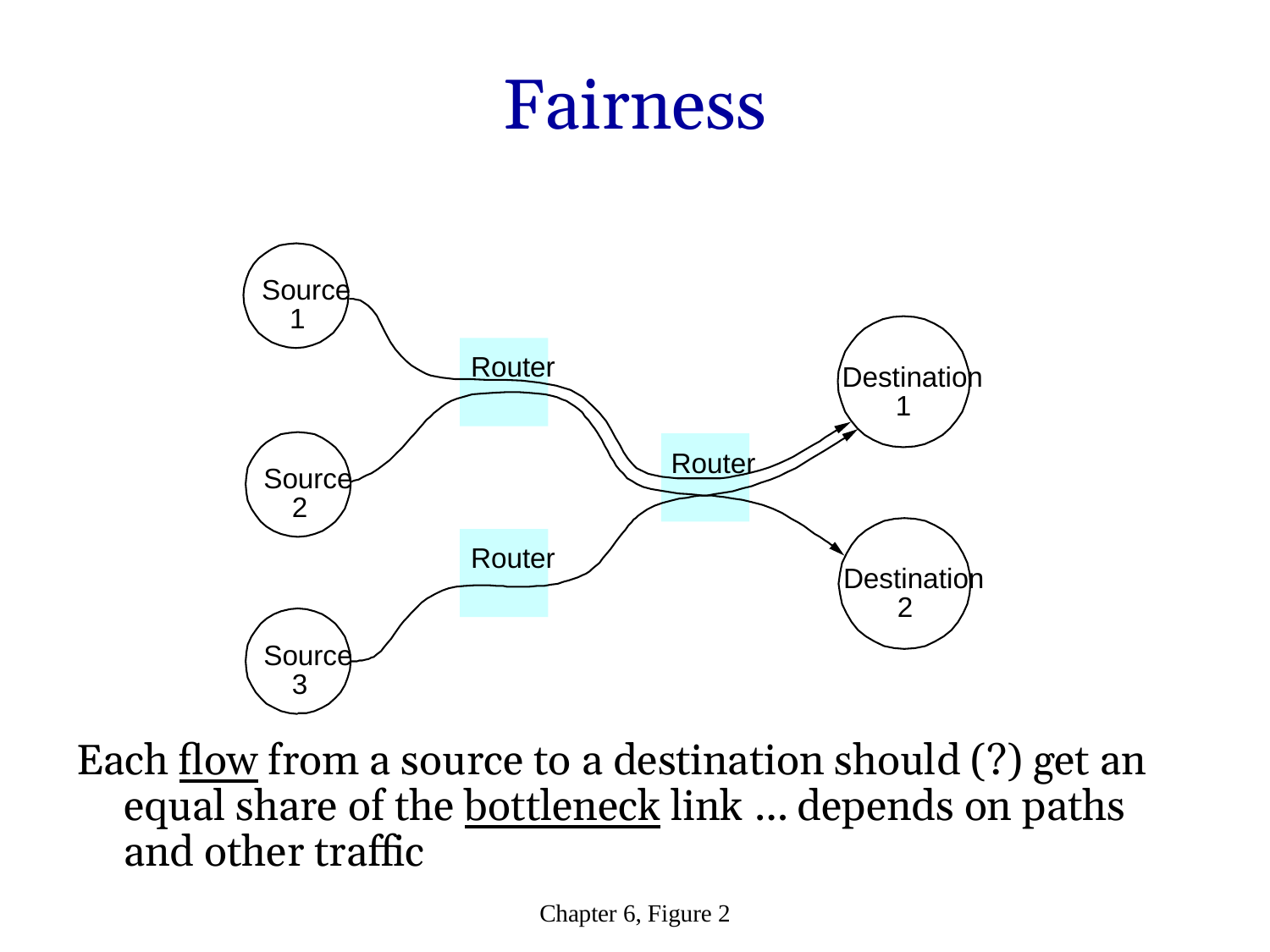

# Fairness

Each flow from a source to a destination should (?) get an equal share of the bottleneck link … depends on paths and other traffic

Source

1

Router
Destination
1

Router
Source
2

Router

Destination
2

Source
3
Chapter 6, Figure 2